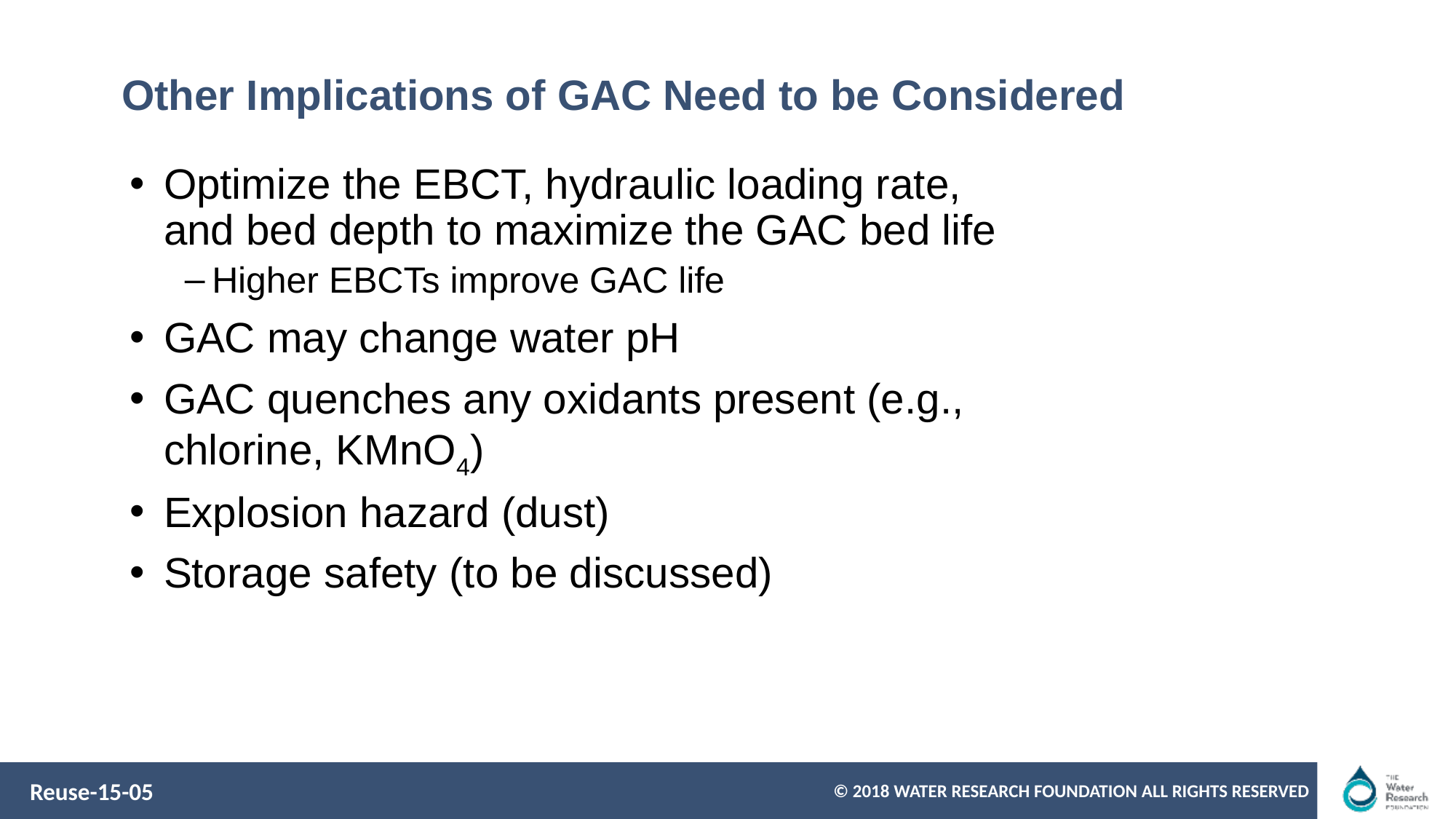

# Other Implications of GAC Need to be Considered
Optimize the EBCT, hydraulic loading rate, and bed depth to maximize the GAC bed life
Higher EBCTs improve GAC life
GAC may change water pH
GAC quenches any oxidants present (e.g., chlorine, KMnO4)
Explosion hazard (dust)
Storage safety (to be discussed)